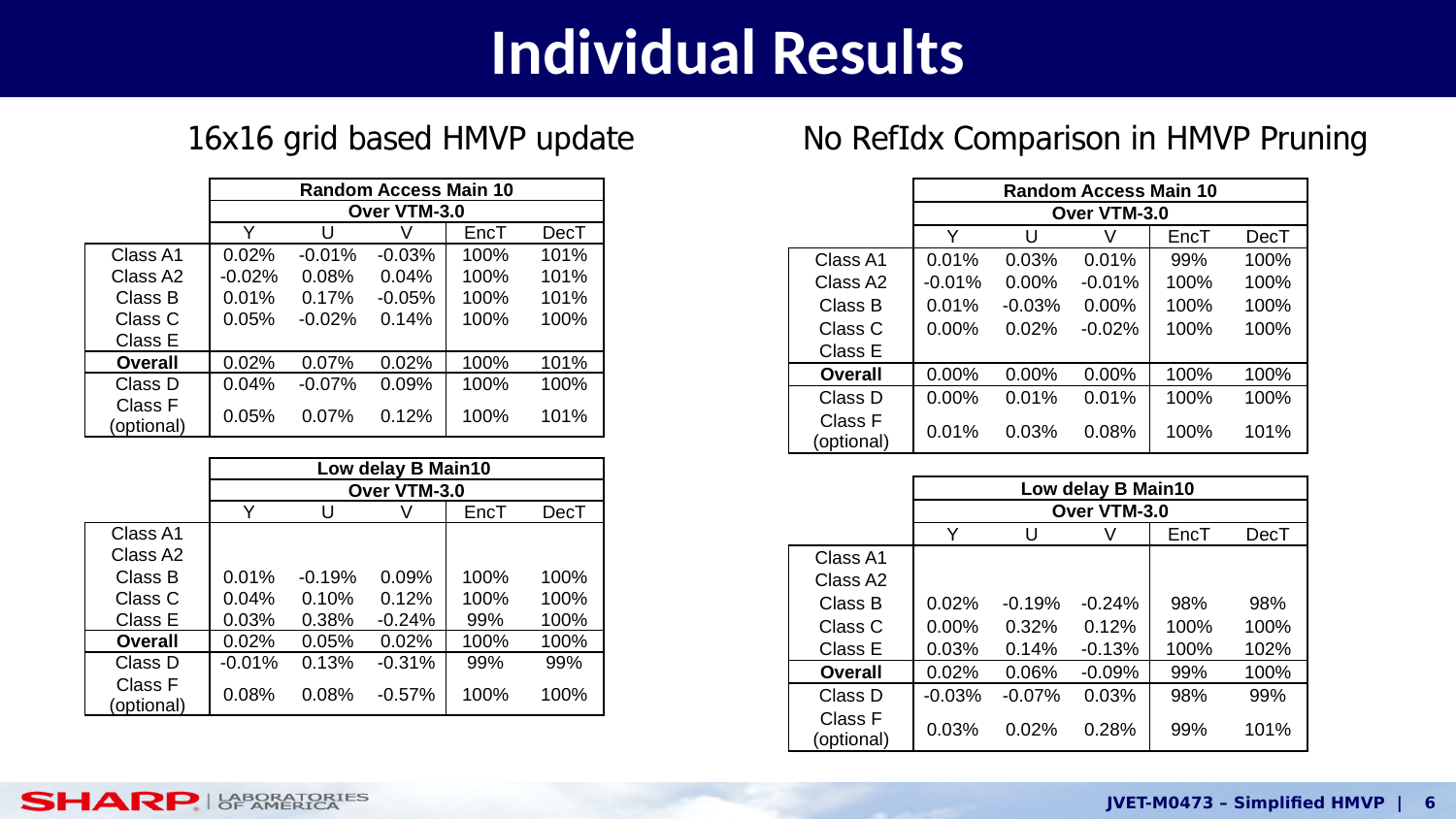

# Individual Results
16x16 grid based HMVP update
No RefIdx Comparison in HMVP Pruning
|  | Random Access Main 10 |  |  |  |  |
| --- | --- | --- | --- | --- | --- |
|  | Over VTM-3.0 |  |  |  |  |
|  | Y | U | V | EncT | DecT |
| Class A1 | 0.02% | -0.01% | -0.03% | 100% | 101% |
| Class A2 | -0.02% | 0.08% | 0.04% | 100% | 101% |
| Class B | 0.01% | 0.17% | -0.05% | 100% | 101% |
| Class C | 0.05% | -0.02% | 0.14% | 100% | 100% |
| Class E |  |  |  |  |  |
| Overall | 0.02% | 0.07% | 0.02% | 100% | 101% |
| Class D | 0.04% | -0.07% | 0.09% | 100% | 100% |
| Class F (optional) | 0.05% | 0.07% | 0.12% | 100% | 101% |
|  |  |  |  |  |  |
|  | Low delay B Main10 |  |  |  |  |
|  | Over VTM-3.0 |  |  |  |  |
|  | Y | U | V | EncT | DecT |
| Class A1 |  |  |  |  |  |
| Class A2 |  |  |  |  |  |
| Class B | 0.01% | -0.19% | 0.09% | 100% | 100% |
| Class C | 0.04% | 0.10% | 0.12% | 100% | 100% |
| Class E | 0.03% | 0.38% | -0.24% | 99% | 100% |
| Overall | 0.02% | 0.05% | 0.02% | 100% | 100% |
| Class D | -0.01% | 0.13% | -0.31% | 99% | 99% |
| Class F (optional) | 0.08% | 0.08% | -0.57% | 100% | 100% |
|  | Random Access Main 10 |  |  |  |  |
| --- | --- | --- | --- | --- | --- |
|  | Over VTM-3.0 |  |  |  |  |
|  | Y | U | V | EncT | DecT |
| Class A1 | 0.01% | 0.03% | 0.01% | 99% | 100% |
| Class A2 | -0.01% | 0.00% | -0.01% | 100% | 100% |
| Class B | 0.01% | -0.03% | 0.00% | 100% | 100% |
| Class C | 0.00% | 0.02% | -0.02% | 100% | 100% |
| Class E |  |  |  |  |  |
| Overall | 0.00% | 0.00% | 0.00% | 100% | 100% |
| Class D | 0.00% | 0.01% | 0.01% | 100% | 100% |
| Class F (optional) | 0.01% | 0.03% | 0.08% | 100% | 101% |
|  |  |  |  |  |  |
|  | Low delay B Main10 |  |  |  |  |
|  | Over VTM-3.0 |  |  |  |  |
|  | Y | U | V | EncT | DecT |
| Class A1 |  |  |  |  |  |
| Class A2 |  |  |  |  |  |
| Class B | 0.02% | -0.19% | -0.24% | 98% | 98% |
| Class C | 0.00% | 0.32% | 0.12% | 100% | 100% |
| Class E | 0.03% | 0.14% | -0.13% | 100% | 102% |
| Overall | 0.02% | 0.06% | -0.09% | 99% | 100% |
| Class D | -0.03% | -0.07% | 0.03% | 98% | 99% |
| Class F (optional) | 0.03% | 0.02% | 0.28% | 99% | 101% |